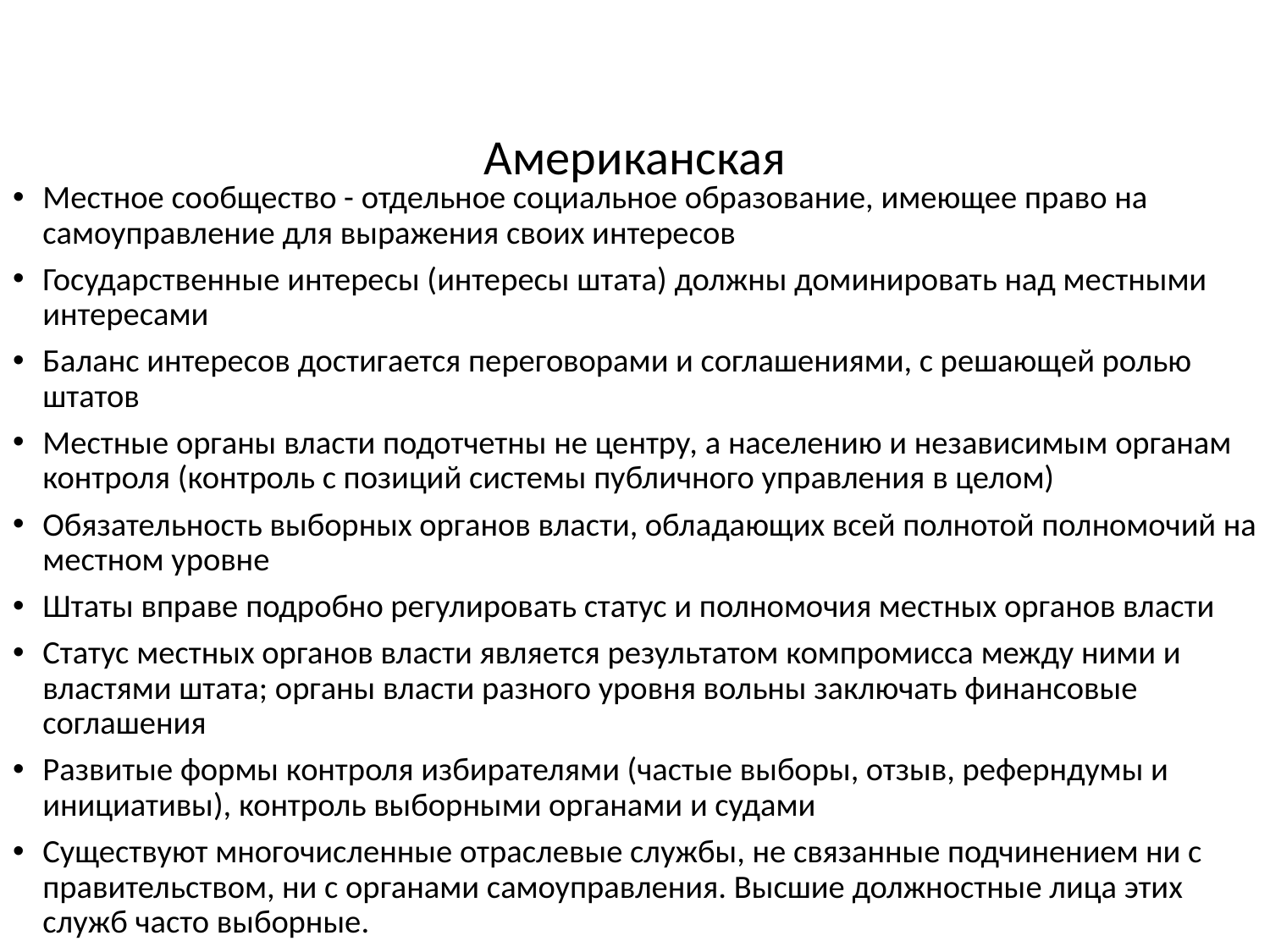

# Американская
Местное сообщество - отдельное социальное образование, имеющее право на самоуправление для выражения своих интересов
Государственные интересы (интересы штата) должны доминировать над местными интересами
Баланс интересов достигается переговорами и соглашениями, с решающей ролью штатов
Местные органы власти подотчетны не центру, а населению и независимым органам контроля (контроль с позиций системы публичного управления в целом)
Обязательность выборных органов власти, обладающих всей полнотой полномочий на местном уровне
Штаты вправе подробно регулировать статус и полномочия местных органов власти
Статус местных органов власти является результатом компромисса между ними и властями штата; органы власти разного уровня вольны заключать финансовые соглашения
Развитые формы контроля избирателями (частые выборы, отзыв, реферндумы и инициативы), контроль выборными органами и судами
Существуют многочисленные отраслевые службы, не связанные подчинением ни с правительством, ни с органами самоуправления. Высшие должностные лица этих служб часто выборные.